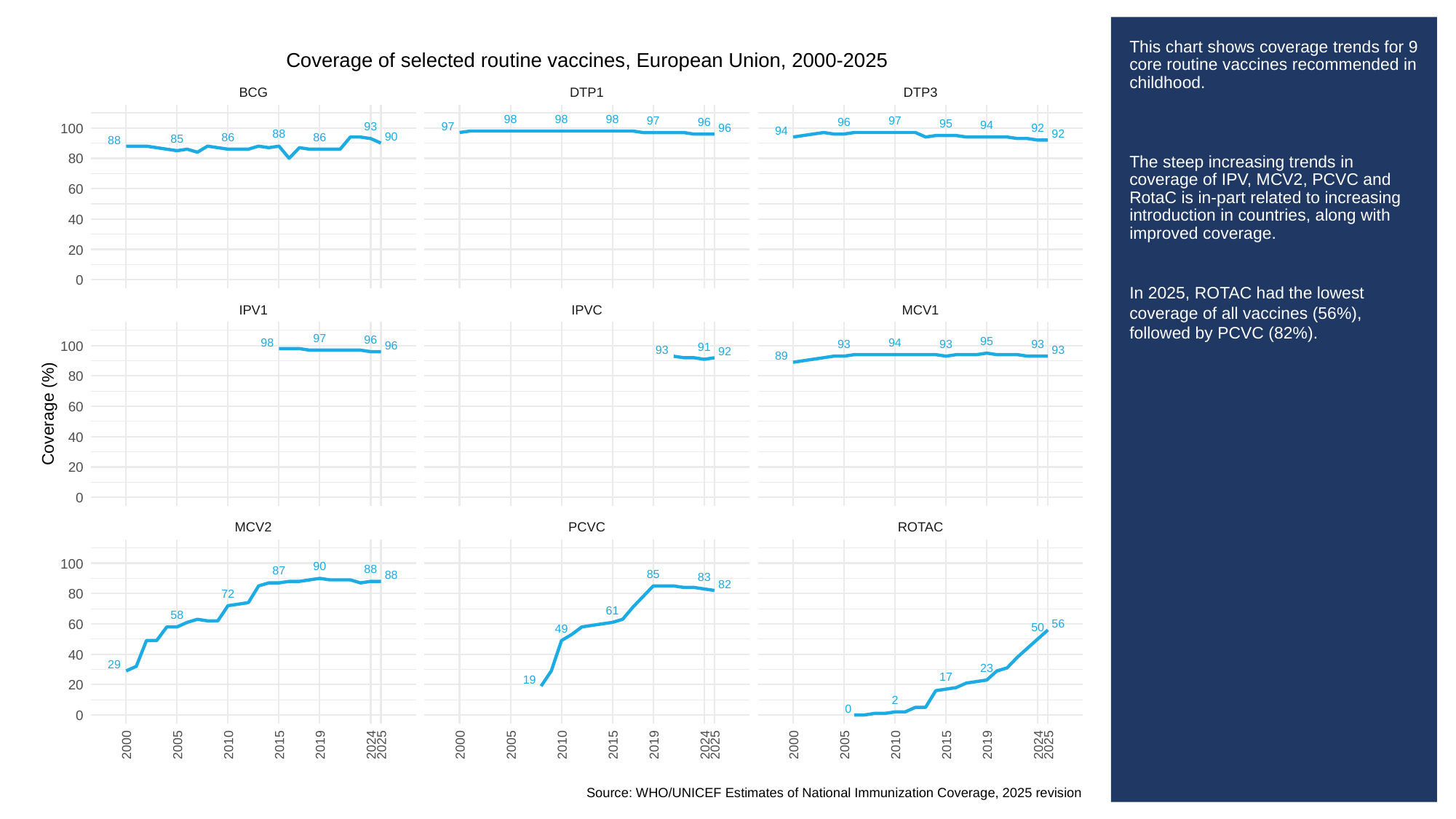

# This chart shows coverage trends for 9 core routine vaccines recommended in childhood.

The steep increasing trends in coverage of IPV, MCV2, PCVC and RotaC is in-part related to increasing introduction in countries, along with improved coverage.

In 2025, ROTAC had the lowest coverage of all vaccines (56%), followed by PCVC (82%).

Coverage of selected routine vaccines, European Union, 2000-2025
BCG
DTP1
DTP3

98
98
98
97
97
96
96
95
94
97
93
100
96
92
94

92
88

90

86
86
85
88

80

60

40

20

0

IPV1
IPVC
MCV1

97
96
95
98
94
93
93
93
100
96
91
93
93

92

89

80

60

Coverage (%)

40

20

0

MCV2
PCVC
ROTAC

100
90

88
87
85
88
83

82

80
72

61

58
60
56
50

49

40

29
23

17
19
20

2

0
0

2000
2005
2010
2015
2019
2024
2025
2000
2005
2010
2015
2019
2024
2025
2000
2005
2010
2015
2019
2024
2025
Source: WHO/UNICEF Estimates of National Immunization Coverage, 2025 revision